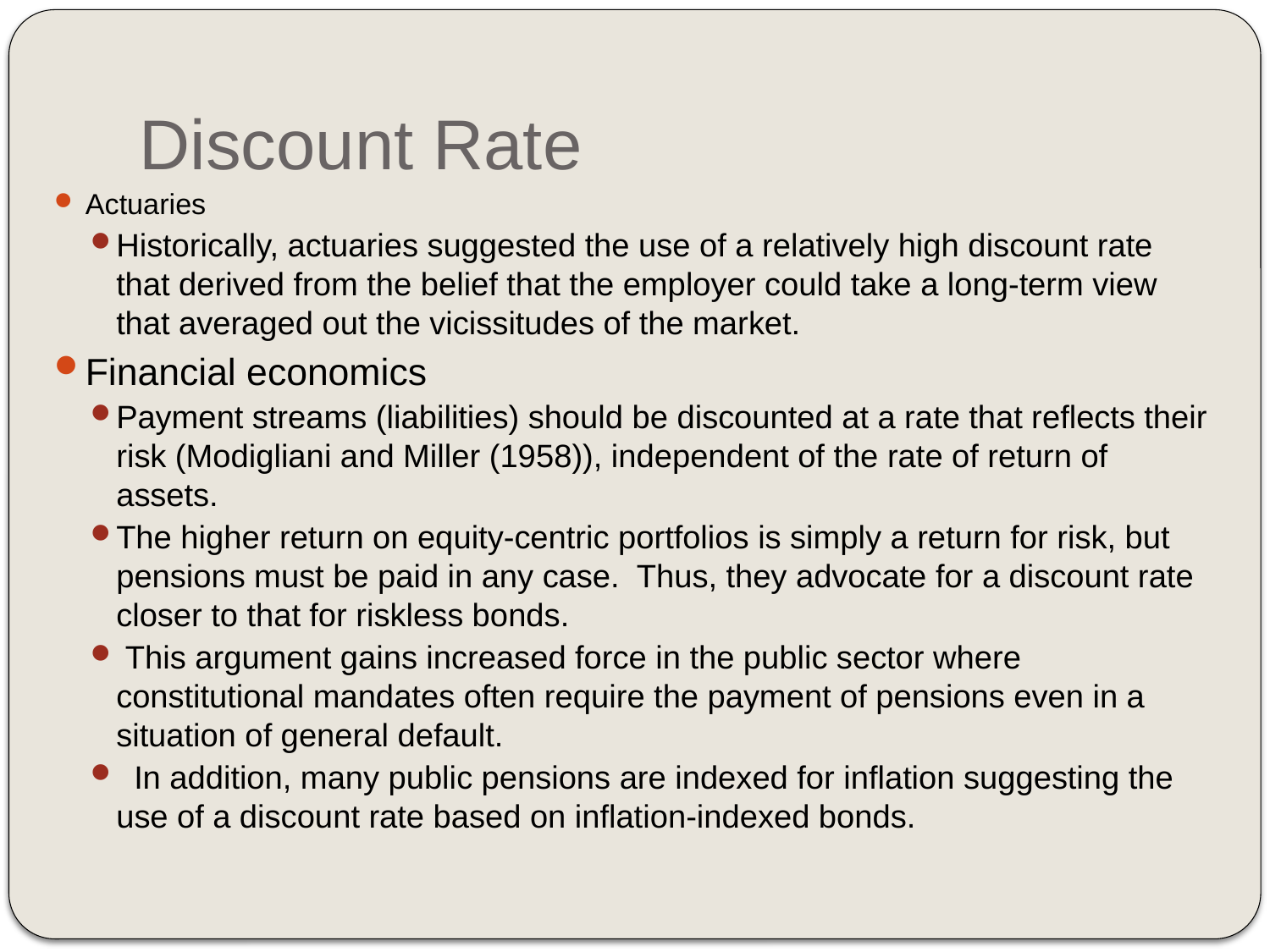

# Discount Rate
Actuaries
Historically, actuaries suggested the use of a relatively high discount rate that derived from the belief that the employer could take a long-term view that averaged out the vicissitudes of the market.
Financial economics
Payment streams (liabilities) should be discounted at a rate that reflects their risk (Modigliani and Miller (1958)), independent of the rate of return of assets.
The higher return on equity-centric portfolios is simply a return for risk, but pensions must be paid in any case.  Thus, they advocate for a discount rate closer to that for riskless bonds.
 This argument gains increased force in the public sector where constitutional mandates often require the payment of pensions even in a situation of general default.
  In addition, many public pensions are indexed for inflation suggesting the use of a discount rate based on inflation-indexed bonds.